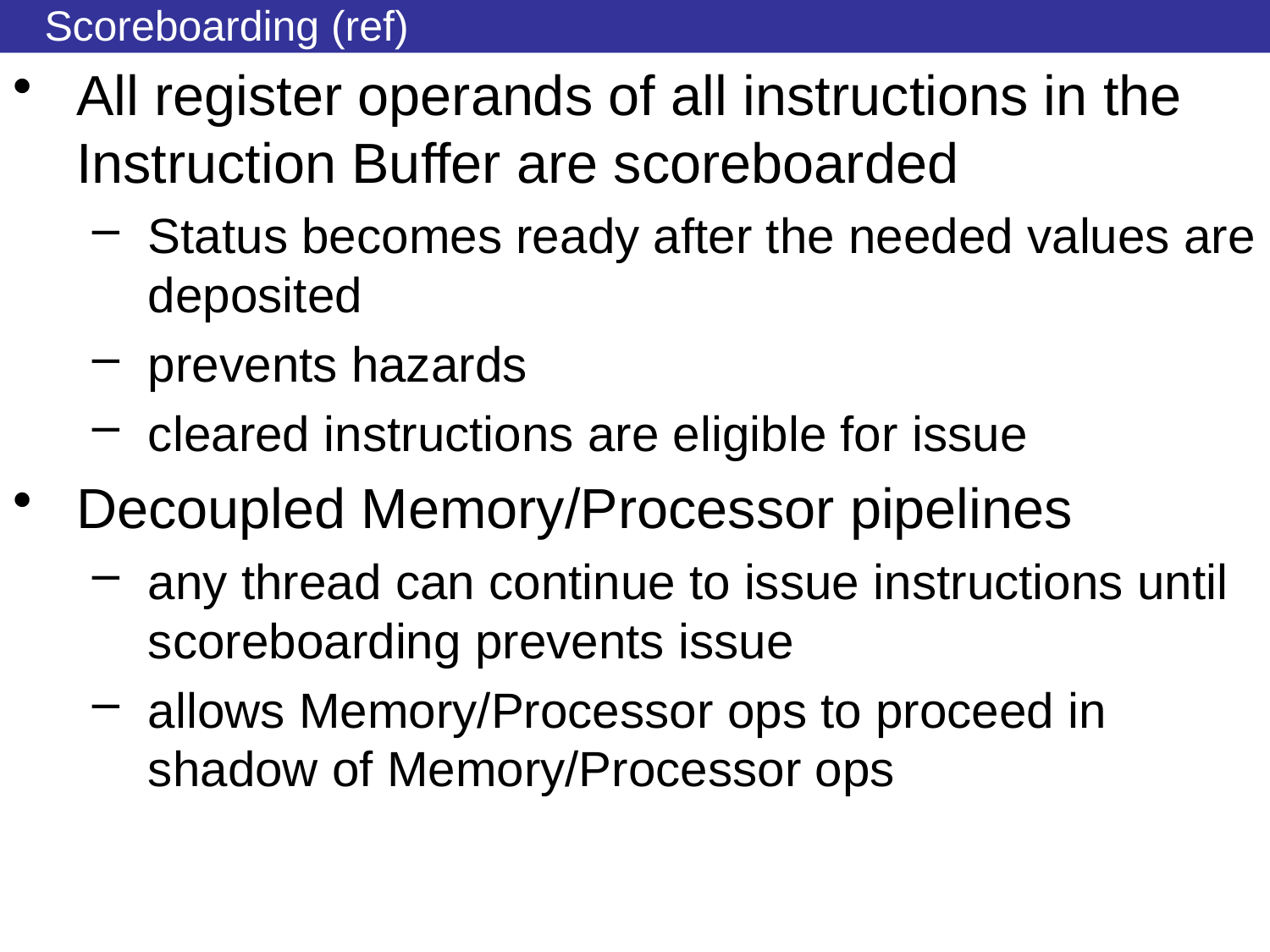

# Scoreboarding (ref)
All register operands of all instructions in the Instruction Buffer are scoreboarded
Status becomes ready after the needed values are deposited
prevents hazards
cleared instructions are eligible for issue
Decoupled Memory/Processor pipelines
any thread can continue to issue instructions until scoreboarding prevents issue
allows Memory/Processor ops to proceed in shadow of Memory/Processor ops